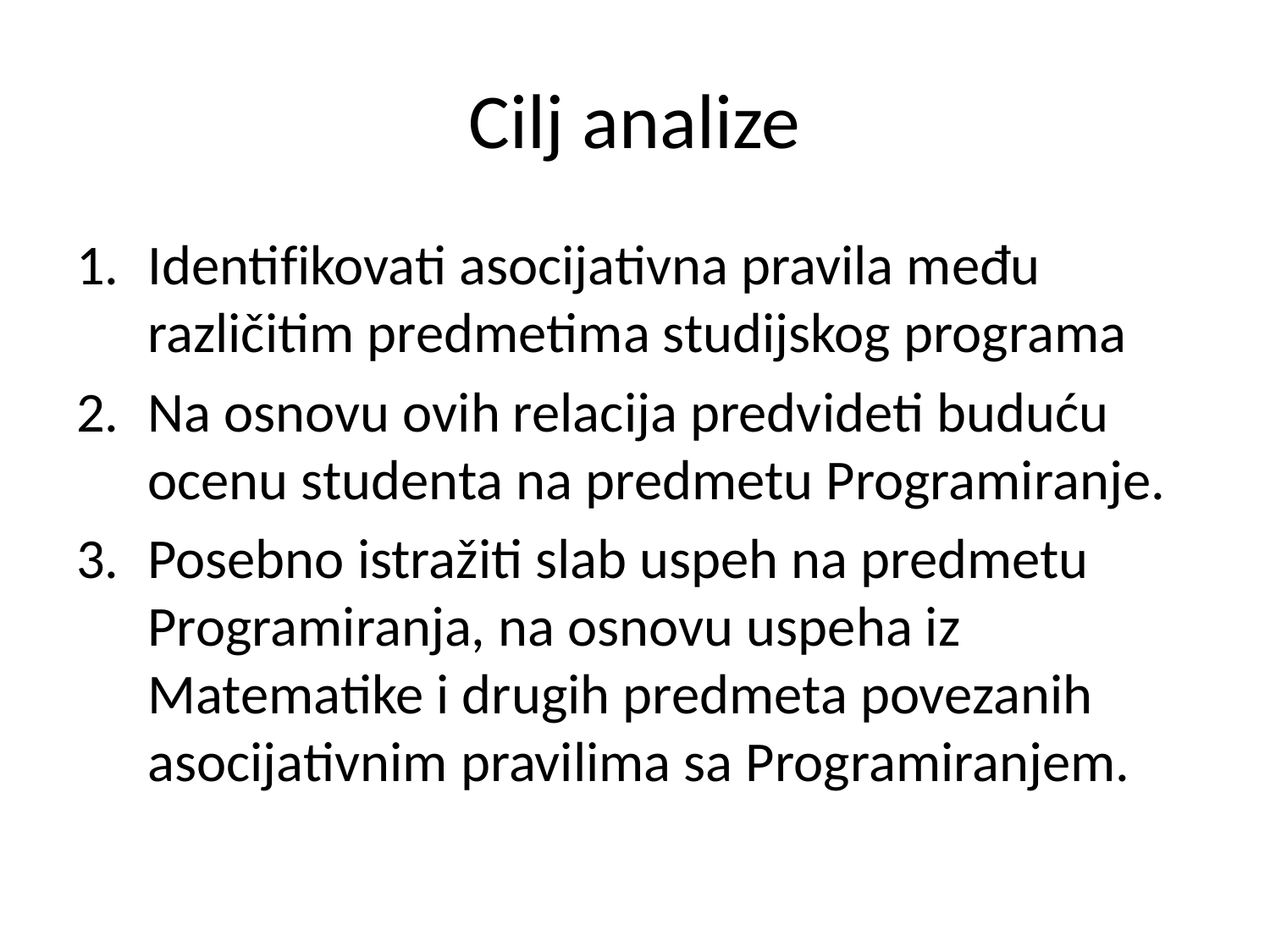

# Cilj analize
Identifikovati asocijativna pravila među različitim predmetima studijskog programa
Na osnovu ovih relacija predvideti buduću ocenu studenta na predmetu Programiranje.
Posebno istražiti slab uspeh na predmetu Programiranja, na osnovu uspeha iz Matematike i drugih predmeta povezanih asocijativnim pravilima sa Programiranjem.